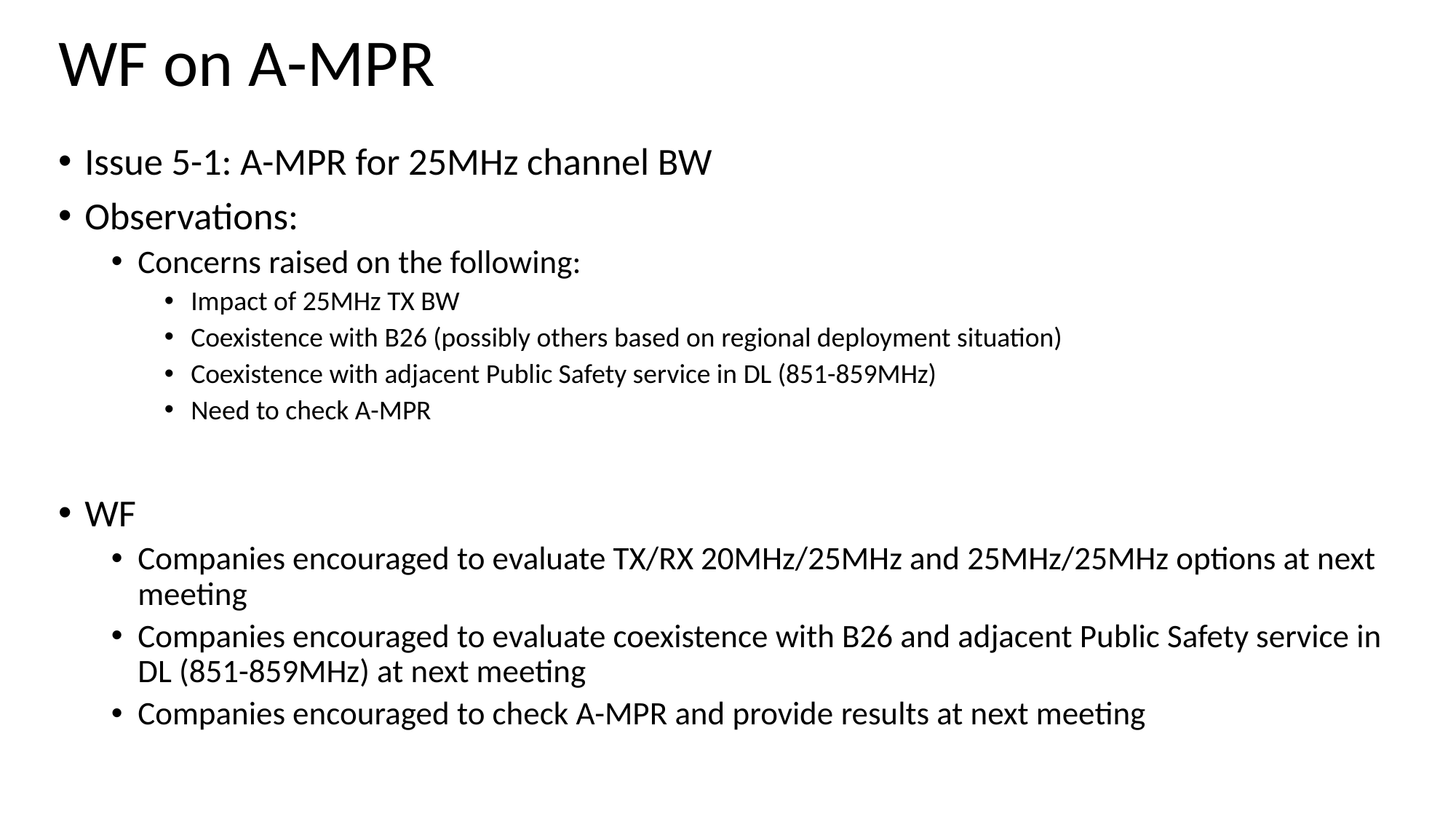

# WF on A-MPR
Issue 5-1: A-MPR for 25MHz channel BW
Observations:
Concerns raised on the following:
Impact of 25MHz TX BW
Coexistence with B26 (possibly others based on regional deployment situation)
Coexistence with adjacent Public Safety service in DL (851-859MHz)
Need to check A-MPR

WF
Companies encouraged to evaluate TX/RX 20MHz/25MHz and 25MHz/25MHz options at next meeting
Companies encouraged to evaluate coexistence with B26 and adjacent Public Safety service in DL (851-859MHz) at next meeting
Companies encouraged to check A-MPR and provide results at next meeting